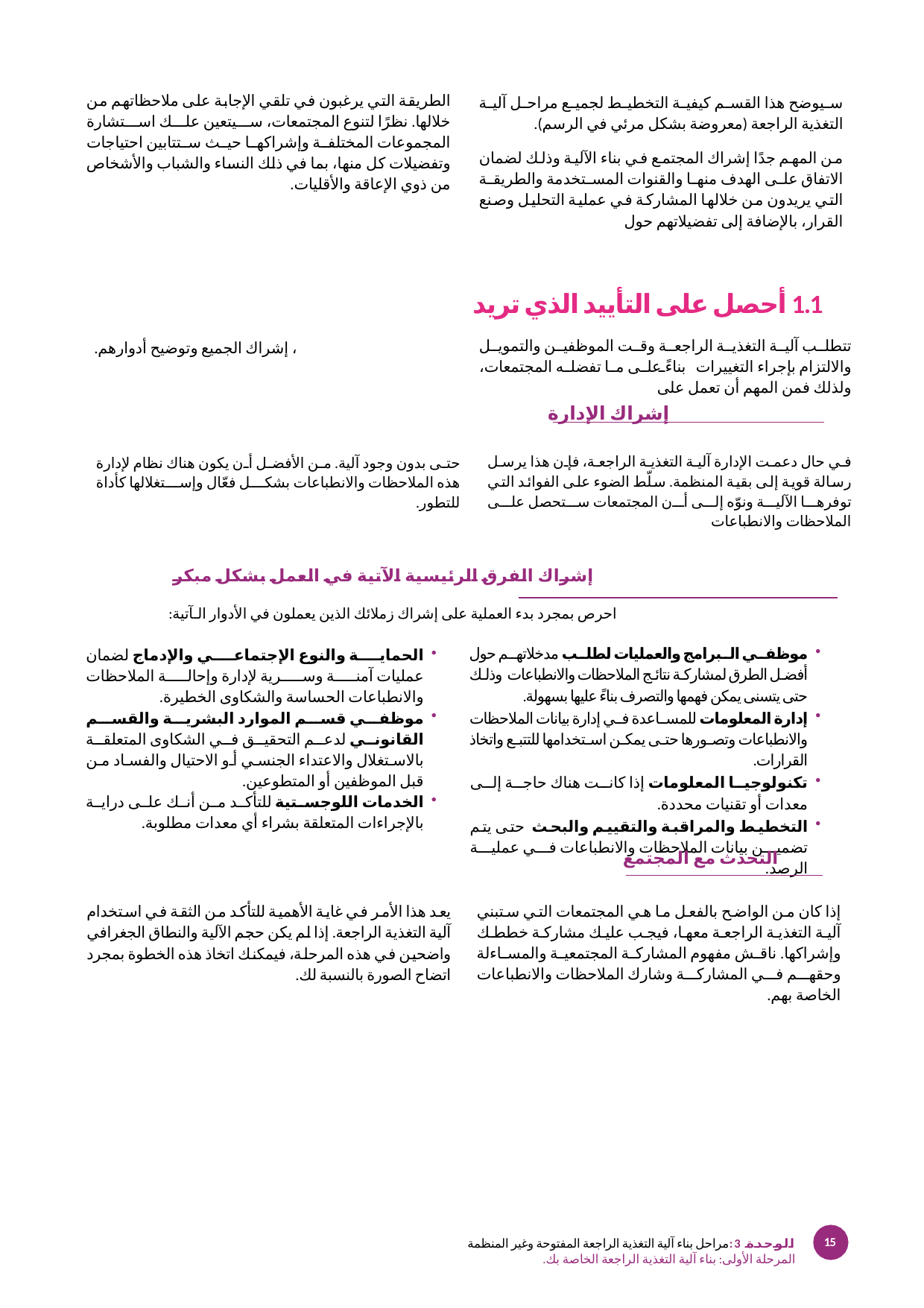

الطريقة التي يرغبون في تلقي الإجابة على ملاحظاتهم من خلالها. نظرًا لتنوع المجتمعات، سيتعين علك استشارة المجموعات المختلفة وإشراكها حيث ستتابين احتياجات وتفضيلات كل منها، بما في ذلك النساء والشباب والأشخاص من ذوي الإعاقة والأقليات.
سيوضح هذا القسم كيفية التخطيط لجميع مراحل آلية التغذية الراجعة (معروضة بشكل مرئي في الرسم).
من المهم جدًا إشراك المجتمع في بناء الآلية وذلك لضمان الاتفاق على الهدف منها والقنوات المستخدمة والطريقة التي يريدون من خلالها المشاركة في عملية التحليل وصنع القرار، بالإضافة إلى تفضيلاتهم حول
1.1 أحصل على التأييد الذي تريد
تتطلب آلية التغذية الراجعة وقت الموظفين والتمويل والالتزام بإجراء التغييرات بناءً على ما تفضله المجتمعات، ولذلك فمن المهم أن تعمل على
، إشراك الجميع وتوضيح أدوارهم.
إشراك الإدارة

في حال دعمت الإدارة آلية التغذية الراجعة، فإن هذا يرسل رسالة قوية إلى بقية المنظمة. سلّط الضوء على الفوائد التي توفرها الآلية ونوّه إلى أن المجتمعات ستحصل على الملاحظات والانطباعات
حتى بدون وجود آلية. من الأفضل أن يكون هناك نظام لإدارة هذه الملاحظات والانطباعات بشكل فعّال وإستغلالها كأداة للتطور.
إشراك الفرق الرئيسية الآتية في العمل بشكل مبكر

احرص بمجرد بدء العملية على إشراك زملائك الذين يعملون في الأدوار الـآتية:

موظفي البرامج والعمليات لطلب مدخلاتهم حول أفضل الطرق لمشاركة نتائج الملاحظات والانطباعات  وذلك حتى يتسنى يمكن فهمها والتصرف بناءً عليها بسهولة.
إدارة المعلومات للمساعدة في إدارة بيانات الملاحظات والانطباعات وتصورها حتى يمكن استخدامها للتتبع واتخاذ القرارات.
تكنولوجيا المعلومات إذا كانت هناك حاجة إلى معدات أو تقنيات محددة.
التخطيط والمراقبة والتقييم والبحث  حتى يتم تضمين بيانات الملاحظات والانطباعات في عملية الرصد.
الحماية والنوع الإجتماعي والإدماج لضمان عمليات آمنة وسرية لإدارة وإحالة الملاحظات والانطباعات الحساسة والشكاوى الخطيرة.
موظفي قسم الموارد البشرية والقسم القانوني لدعم التحقيق في الشكاوى المتعلقة بالاستغلال والاعتداء الجنسي أو الاحتيال والفساد من قبل الموظفين أو المتطوعين.
الخدمات اللوجستية للتأكد من أنك على دراية بالإجراءات المتعلقة بشراء أي معدات مطلوبة.
التحدث مع المجتمع

إذا كان من الواضح بالفعل ما هي المجتمعات التي ستبني آلية التغذية الراجعة معها، فيجب عليك مشاركة خططك وإشراكها. ناقش مفهوم المشاركة المجتمعية والمساءلة وحقهم في المشاركة وشارك الملاحظات والانطباعات الخاصة بهم.
يعد هذا الأمر في غاية الأهمية للتأكد من الثقة في استخدام آلية التغذية الراجعة. إذا لم يكن حجم الآلية والنطاق الجغرافي واضحين في هذه المرحلة، فيمكنك اتخاذ هذه الخطوة بمجرد اتضاح الصورة بالنسبة لك.

الوحدة 3:مراحل بناء آلية التغذية الراجعة المفتوحة وغير المنظمة
المرحلة الأولى: بناء آلية التغذية الراجعة الخاصة بك.
15